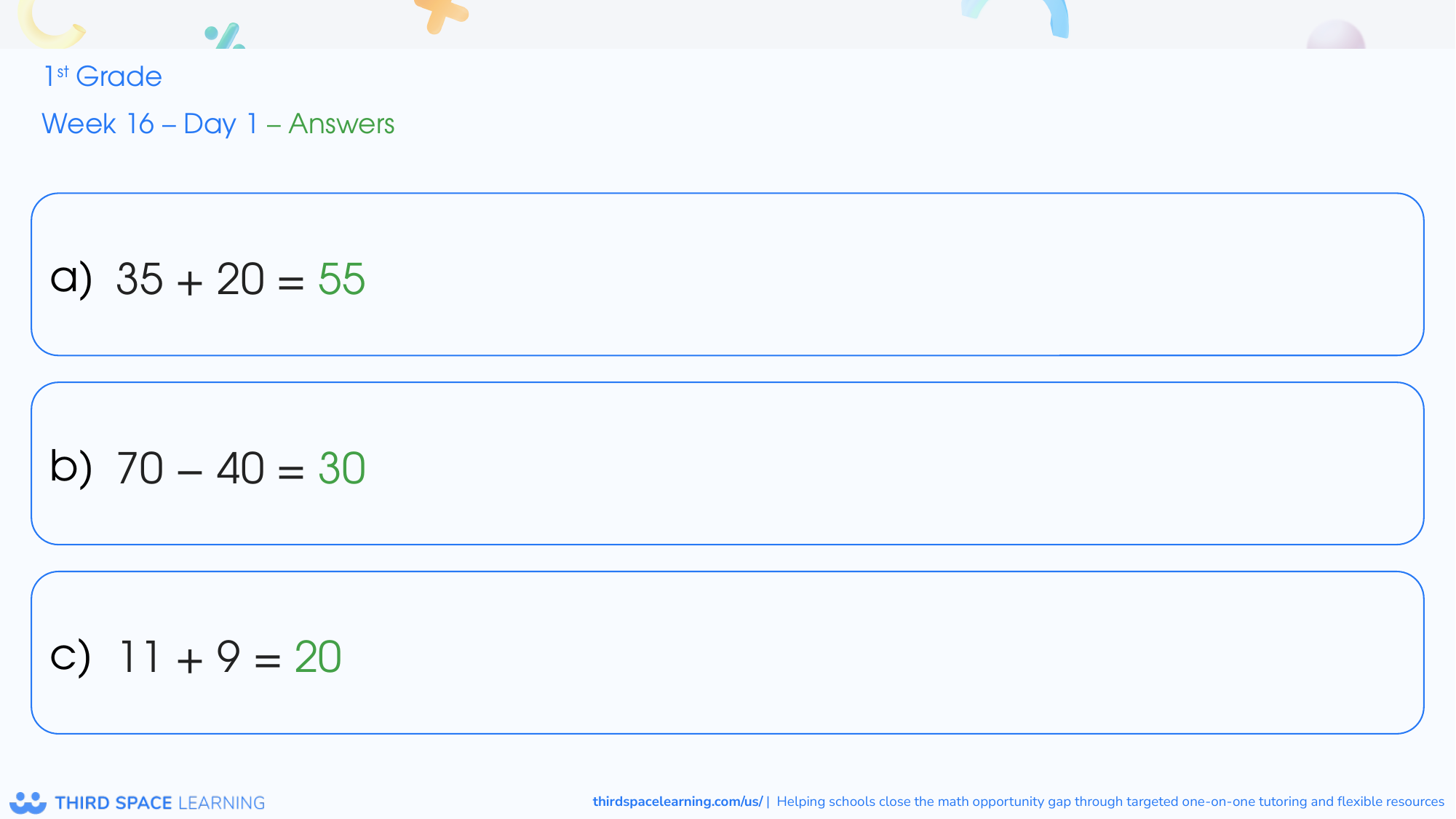

1st Grade
Week 16 – Day 1 – Answers
35 + 20 = 55
70 − 40 = 30
11 + 9 = 20